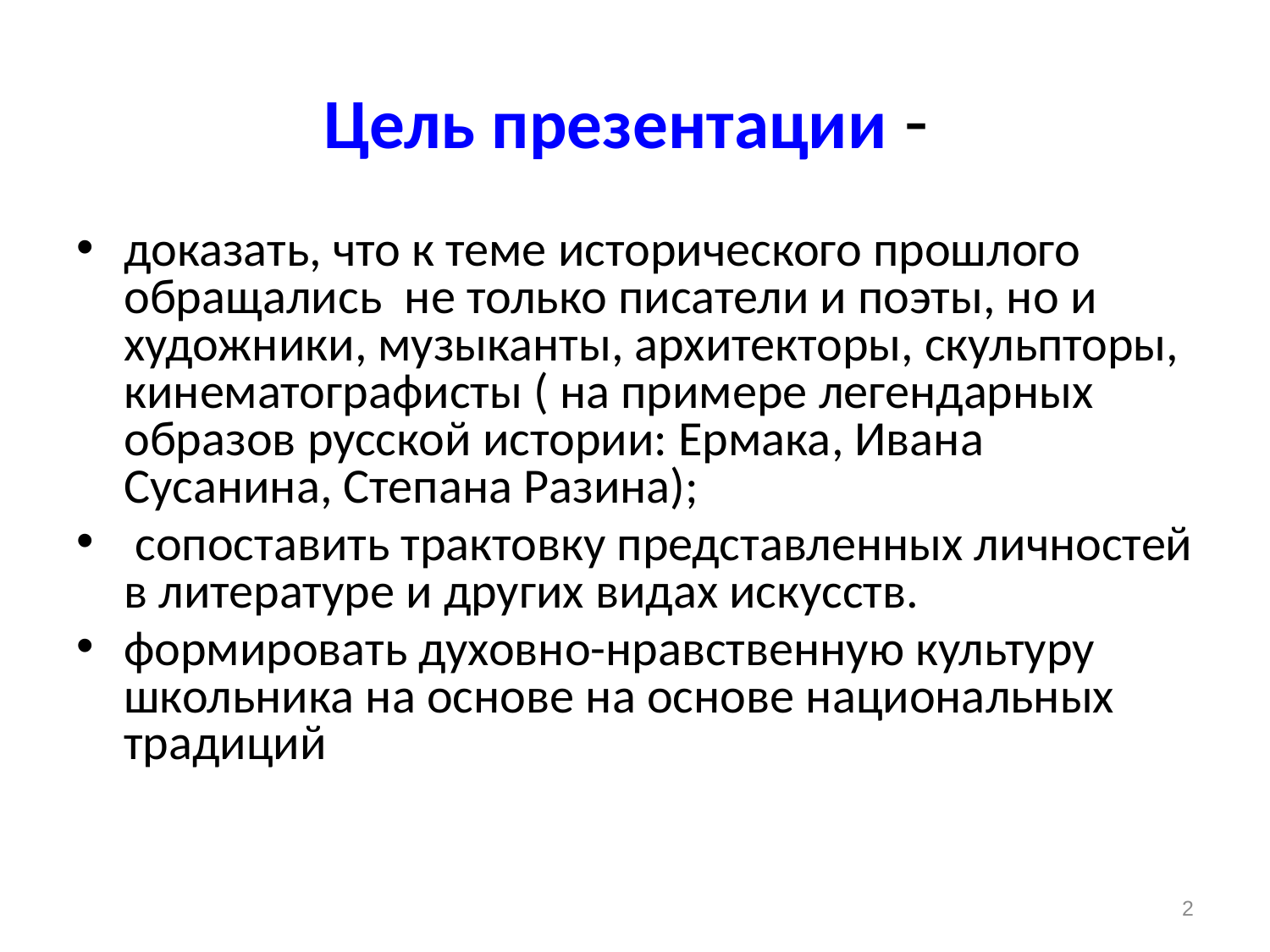

# Цель презентации -
доказать, что к теме исторического прошлого обращались  не только писатели и поэты, но и художники, музыканты, архитекторы, скульпторы, кинематографисты ( на примере легендарных образов русской истории: Ермака, Ивана Сусанина, Степана Разина);
 сопоставить трактовку представленных личностей в литературе и других видах искусств.
формировать духовно-нравственную культуру школьника на основе на основе национальных традиций

2